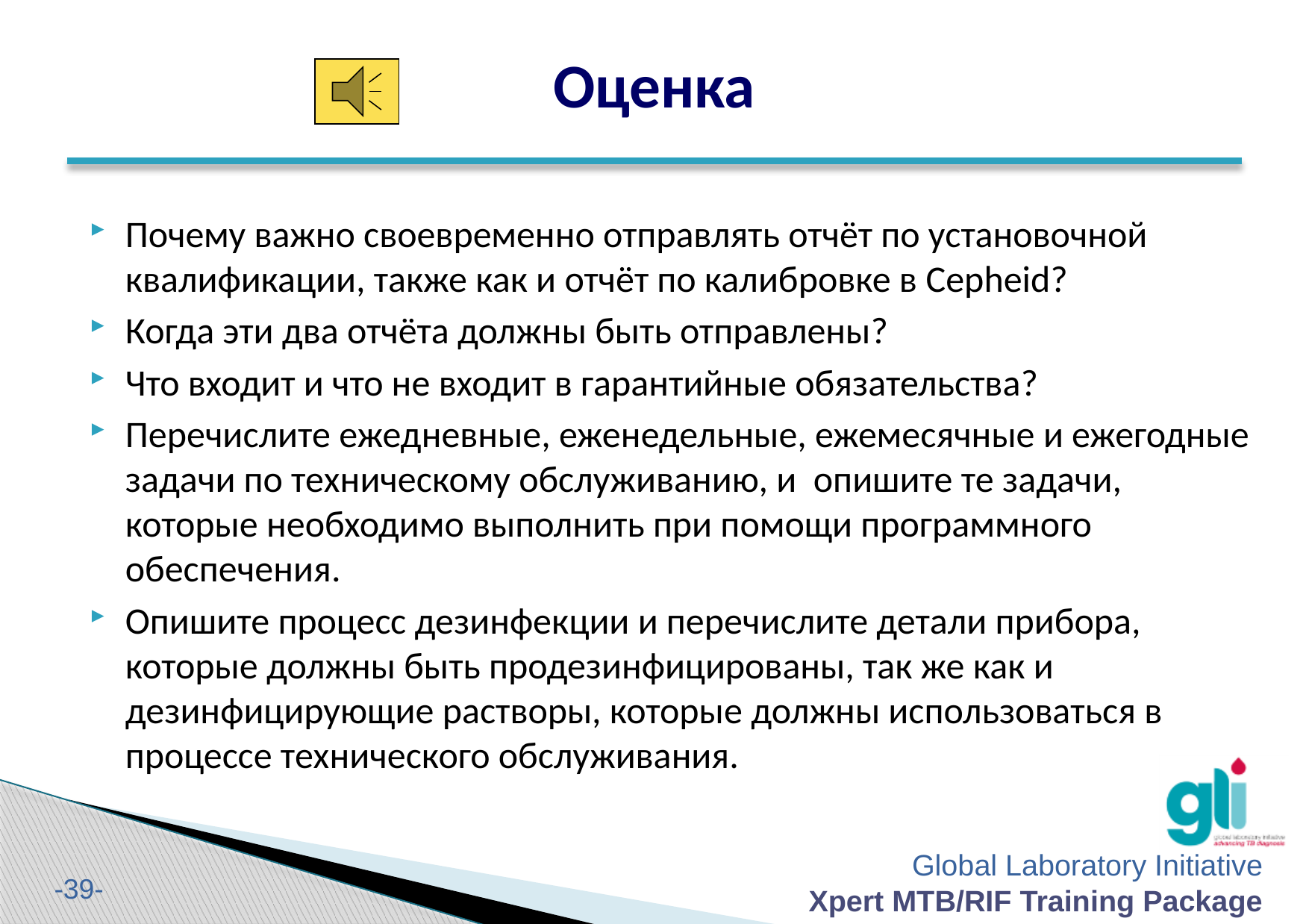

Оценка

Почему важно своевременно отправлять отчёт по установочной квалификации, также как и отчёт по калибровке в Cepheid?
Когда эти два отчёта должны быть отправлены?
Что входит и что не входит в гарантийные обязательства?
Перечислите ежедневные, еженедельные, ежемесячные и ежегодные задачи по техническому обслуживанию, и  опишите те задачи, которые необходимо выполнить при помощи программного обеспечения.
Опишите процесс дезинфекции и перечислите детали прибора, которые должны быть продезинфицированы, так же как и дезинфицирующие растворы, которые должны использоваться в процессе технического обслуживания.